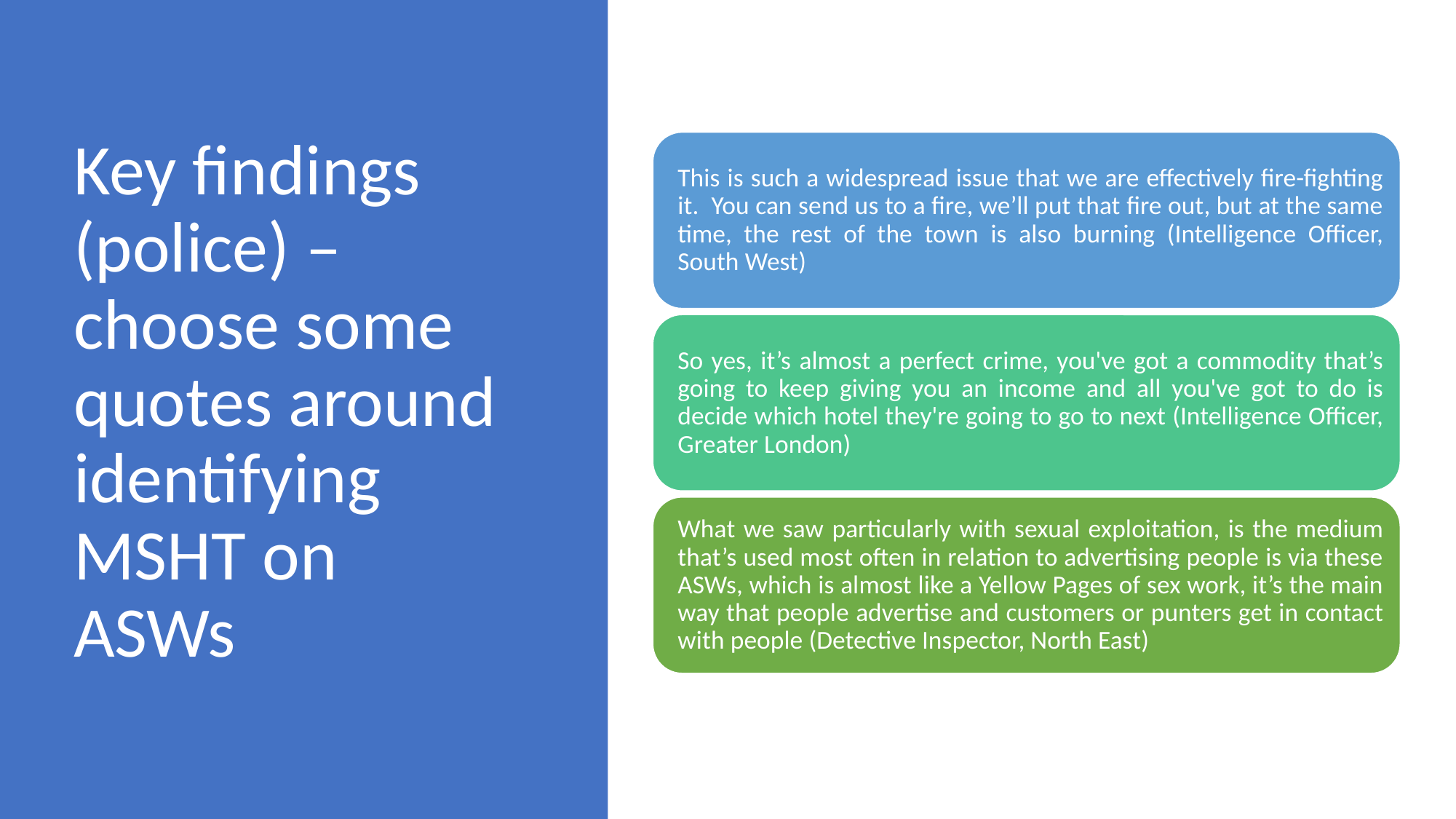

# Key findings (police) – choose some quotes around identifying MSHT on ASWs
This is such a widespread issue that we are effectively fire-fighting it.  You can send us to a fire, we’ll put that fire out, but at the same time, the rest of the town is also burning (Intelligence Officer, South West)
So yes, it’s almost a perfect crime, you've got a commodity that’s going to keep giving you an income and all you've got to do is decide which hotel they're going to go to next (Intelligence Officer, Greater London)
What we saw particularly with sexual exploitation, is the medium that’s used most often in relation to advertising people is via these ASWs, which is almost like a Yellow Pages of sex work, it’s the main way that people advertise and customers or punters get in contact with people (Detective Inspector, North East)